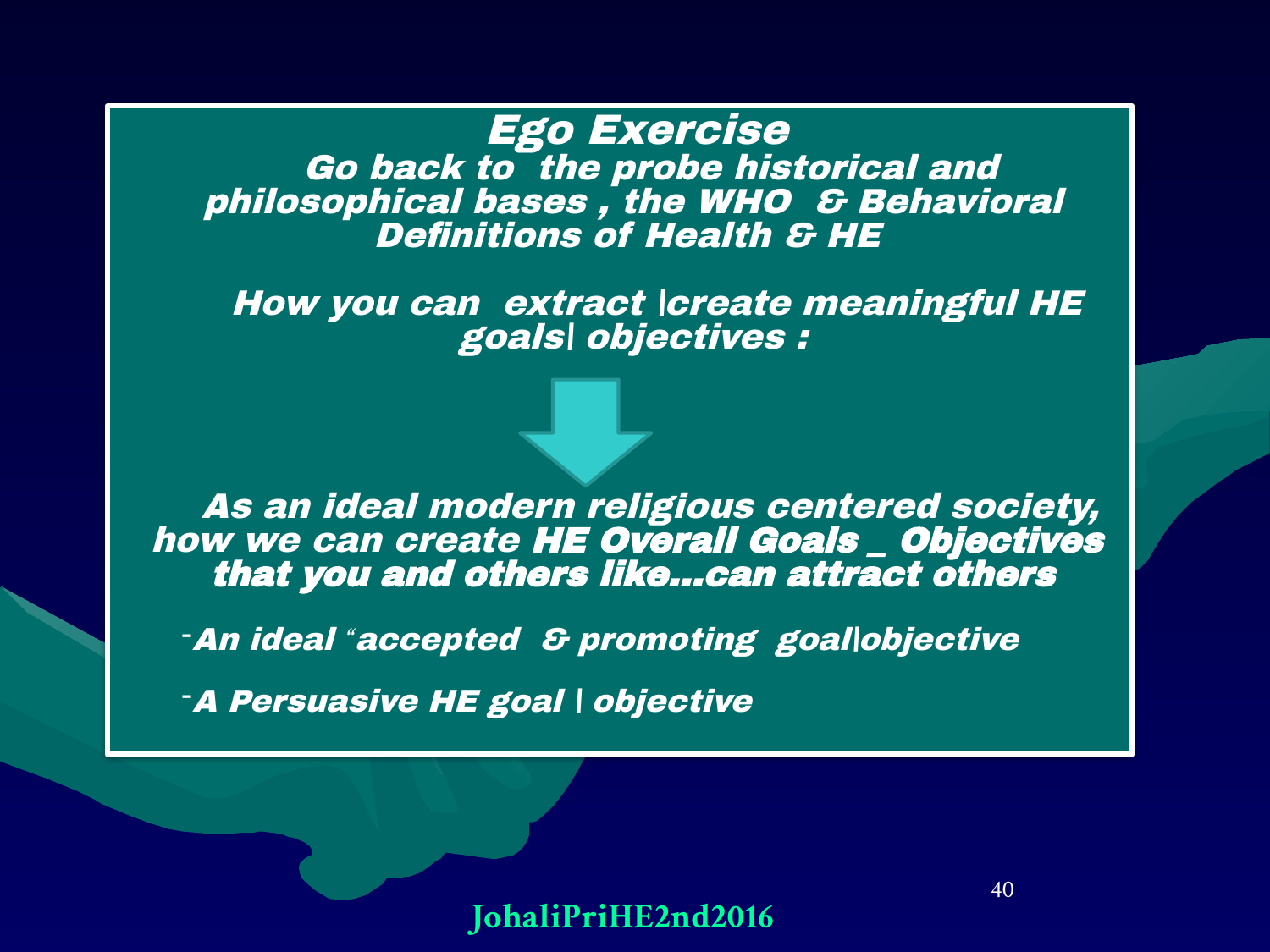

Ego Exercise
Go back to  the probe historical and philosophical bases , the WHO  & Behavioral Definitions of Health & HE

 How you can  extract \create meaningful HE goals\ objectives :

As an ideal modern religious centered society, how we can create HE Overall Goals _ Objectives   that you and others like…can attract others

An ideal “accepted  & promoting  goal\objective

A Persuasive HE goal \ objective

40
JohaliPriHE2nd2016